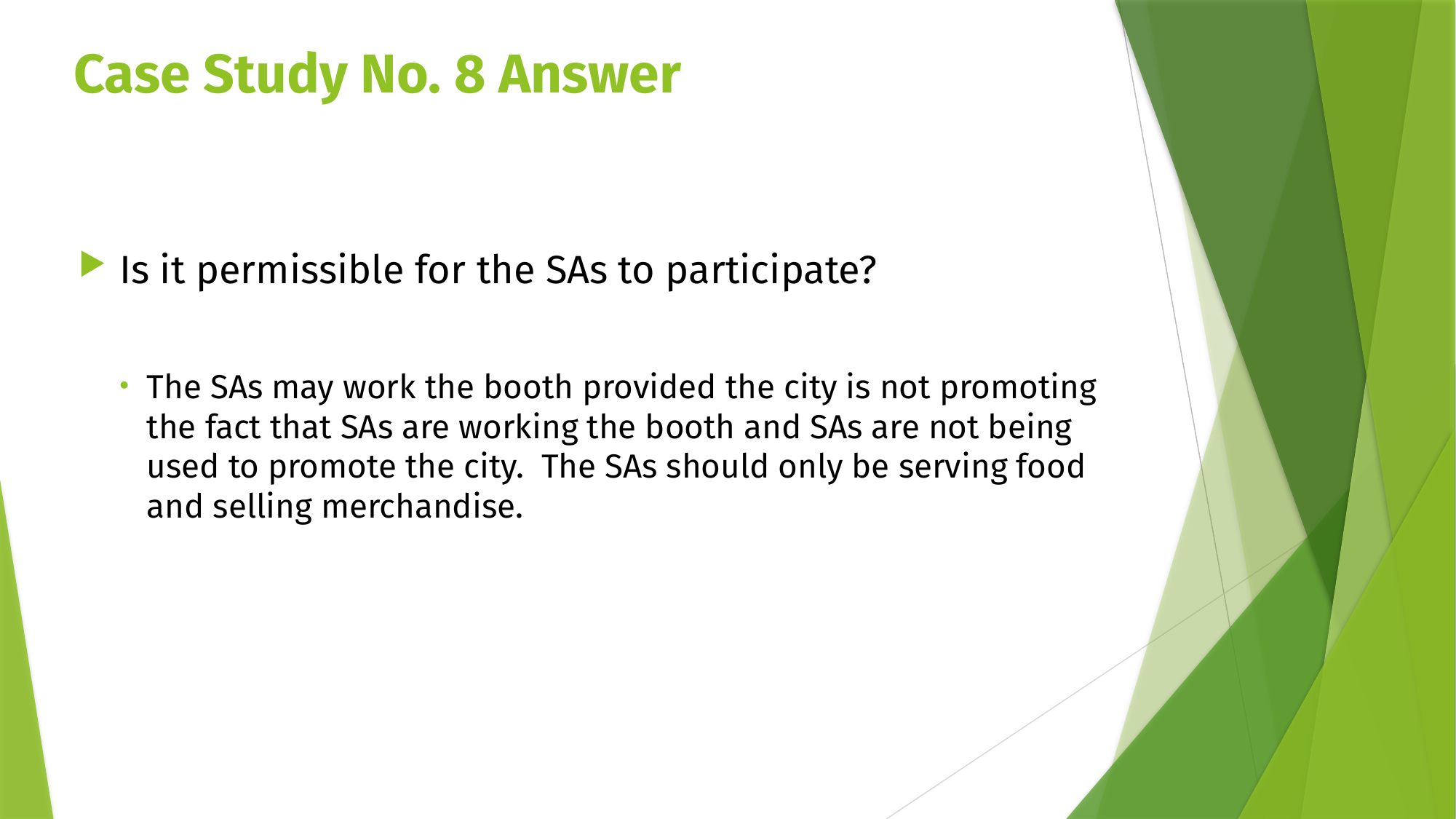

# Case Study No. 8 Answer
Is it permissible for the SAs to participate?

The SAs may work the booth provided the city is not promoting the fact that SAs are working the booth and SAs are not being used to promote the city.  The SAs should only be serving food and selling merchandise.